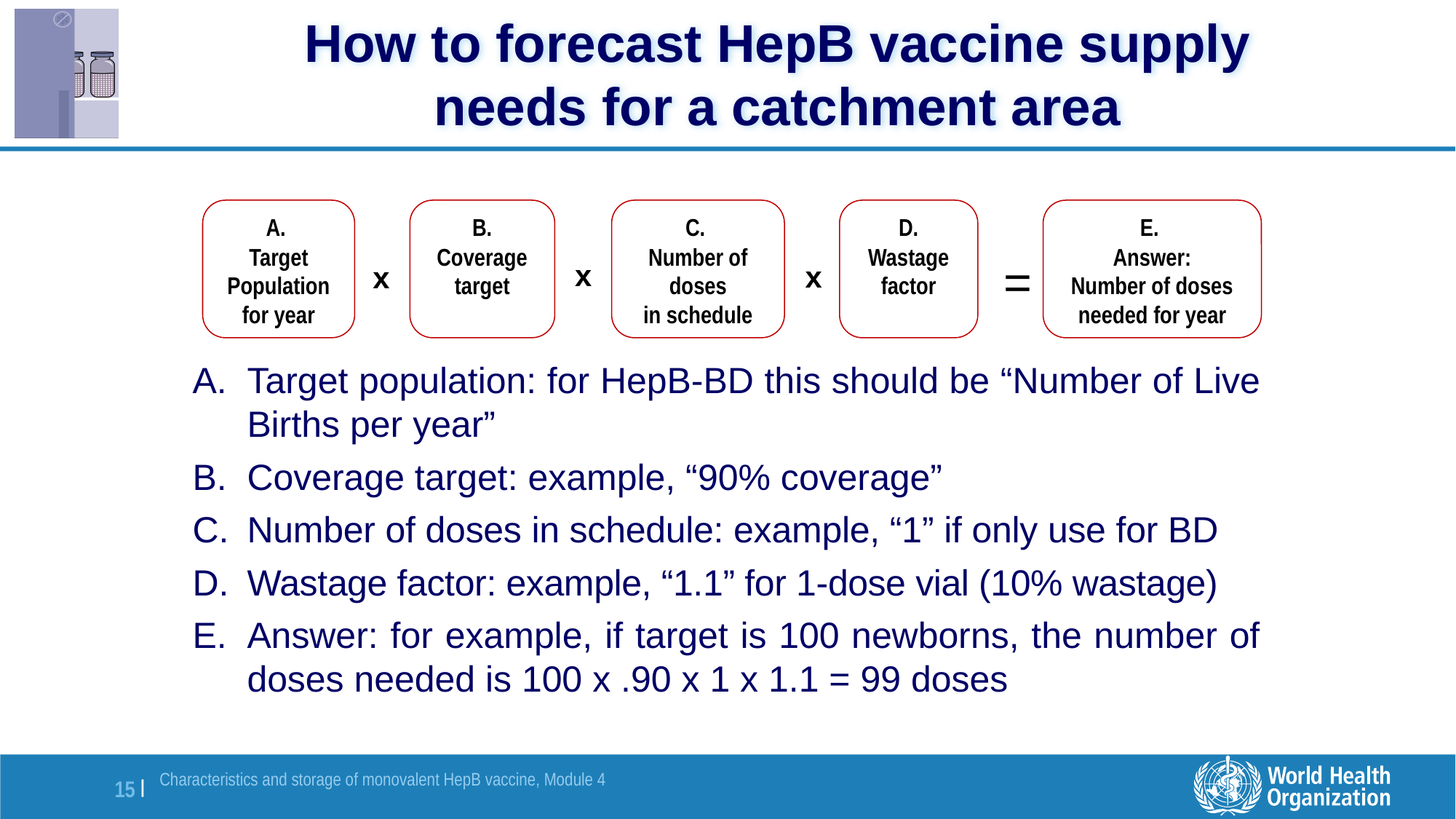

# How to forecast HepB vaccine supply needs for a catchment area
B.
Coverage
target
C.
Number of doses
in schedule
D.
Wastage
factor
E.
Answer:
Number of doses
needed for year
A.
Target
Population
for year
=
x
x
x
Target population: for HepB-BD this should be “Number of Live Births per year”
Coverage target: example, “90% coverage”
Number of doses in schedule: example, “1” if only use for BD
Wastage factor: example, “1.1” for 1-dose vial (10% wastage)
Answer: for example, if target is 100 newborns, the number of doses needed is 100 x .90 x 1 x 1.1 = 99 doses